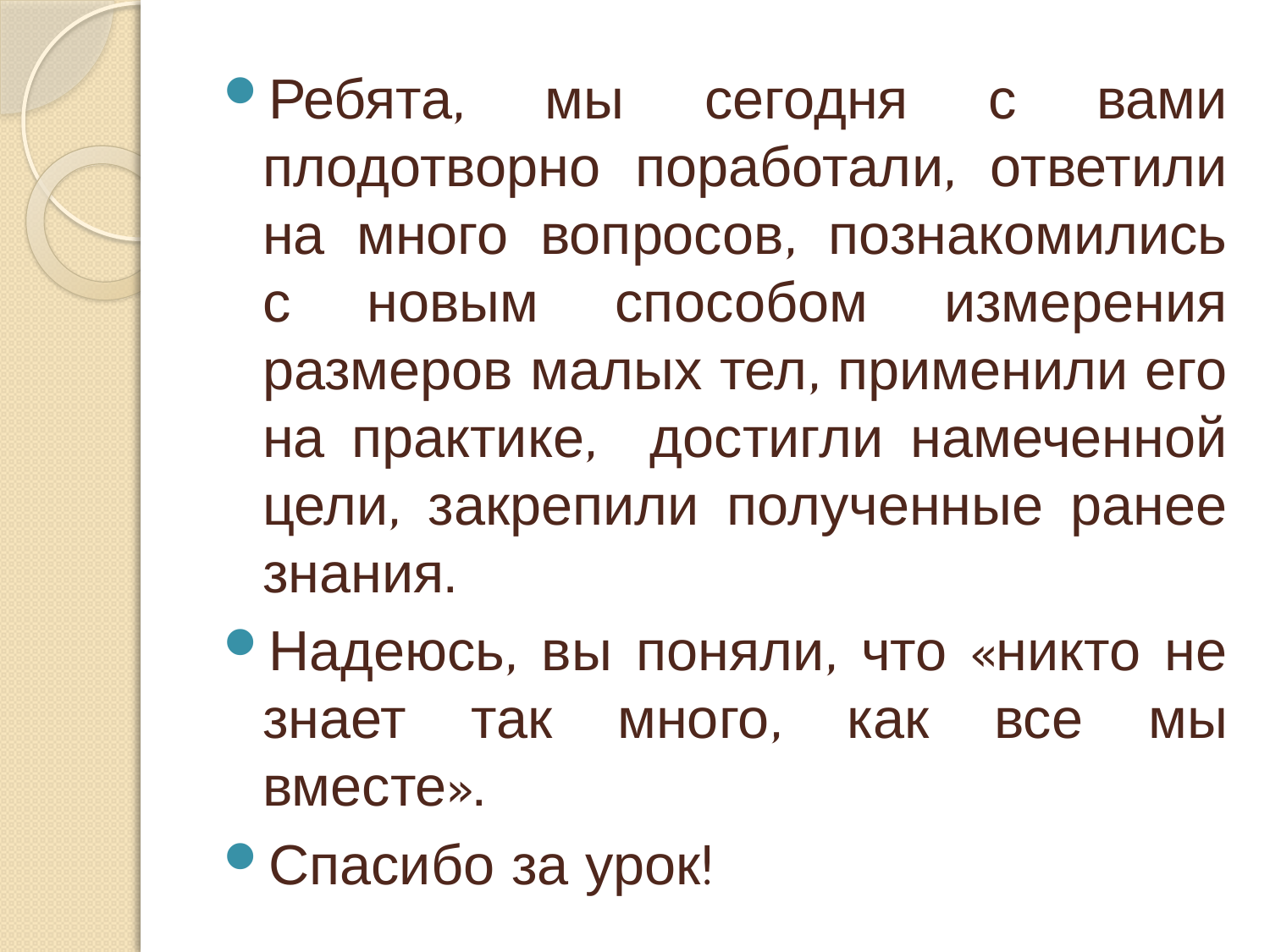

Ребята, мы сегодня с вами плодотворно поработали, ответили на много вопросов, познакомились с новым способом измерения размеров малых тел, применили его на практике,  достигли намеченной цели, закрепили полученные ранее знания.
Надеюсь, вы поняли, что «никто не знает так много, как все мы вместе».
Спасибо за урок!